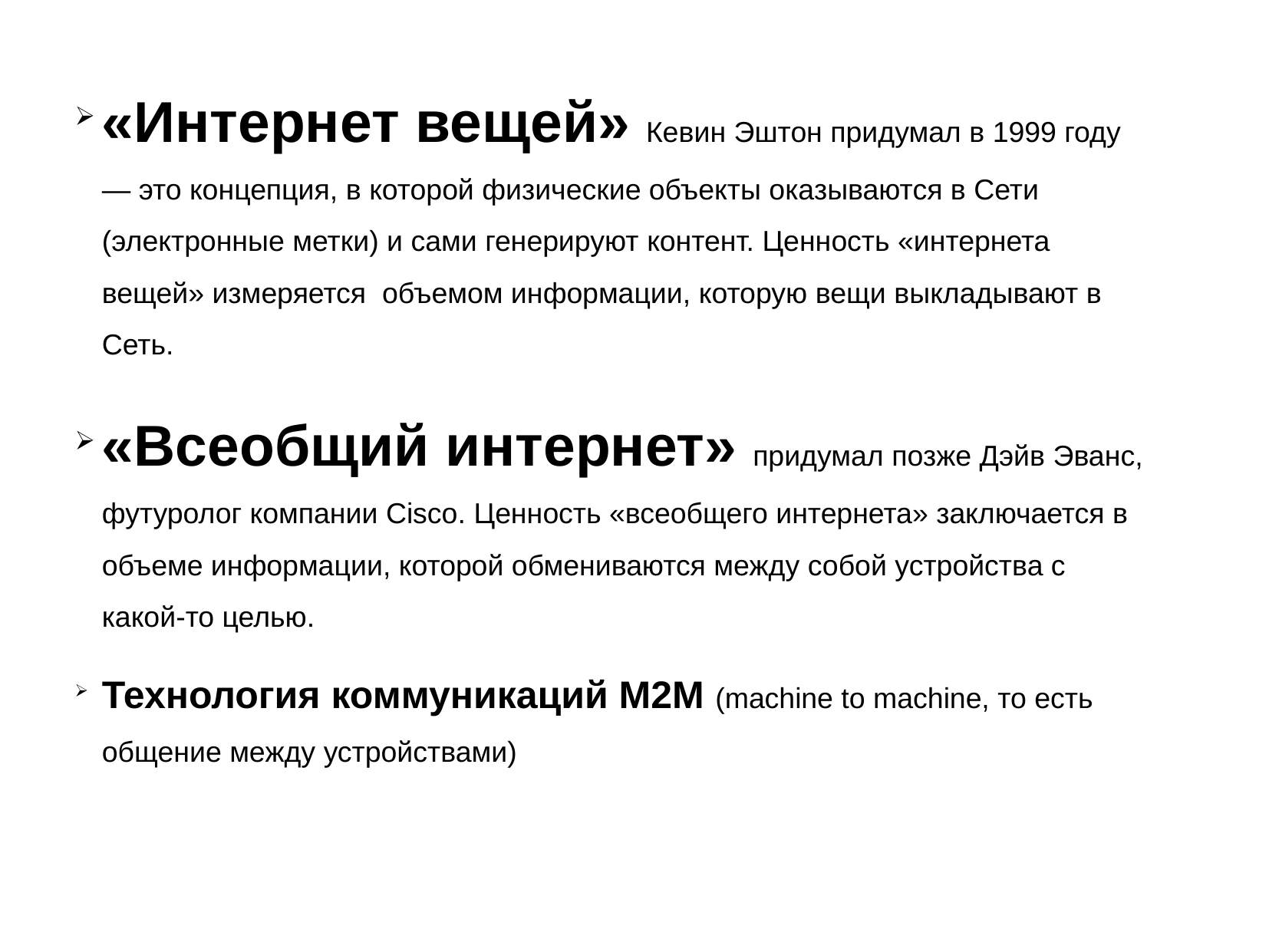

«Интернет вещей» Кевин Эштон придумал в 1999 году— это концепция, в которой физические объекты оказываются в Сети (электронные метки) и сами генерируют контент. Ценность «интернета вещей» измеряется  объемом информации, которую вещи выкладывают в Сеть.
«Всеобщий интернет» придумал позже Дэйв Эванс, футуролог компании Cisco. Ценность «всеобщего интернета» заключается в объеме информации, которой обмениваются между собой устройства с какой-то целью.
Технология коммуникаций М2М (machine to machine, то есть общение между устройствами)